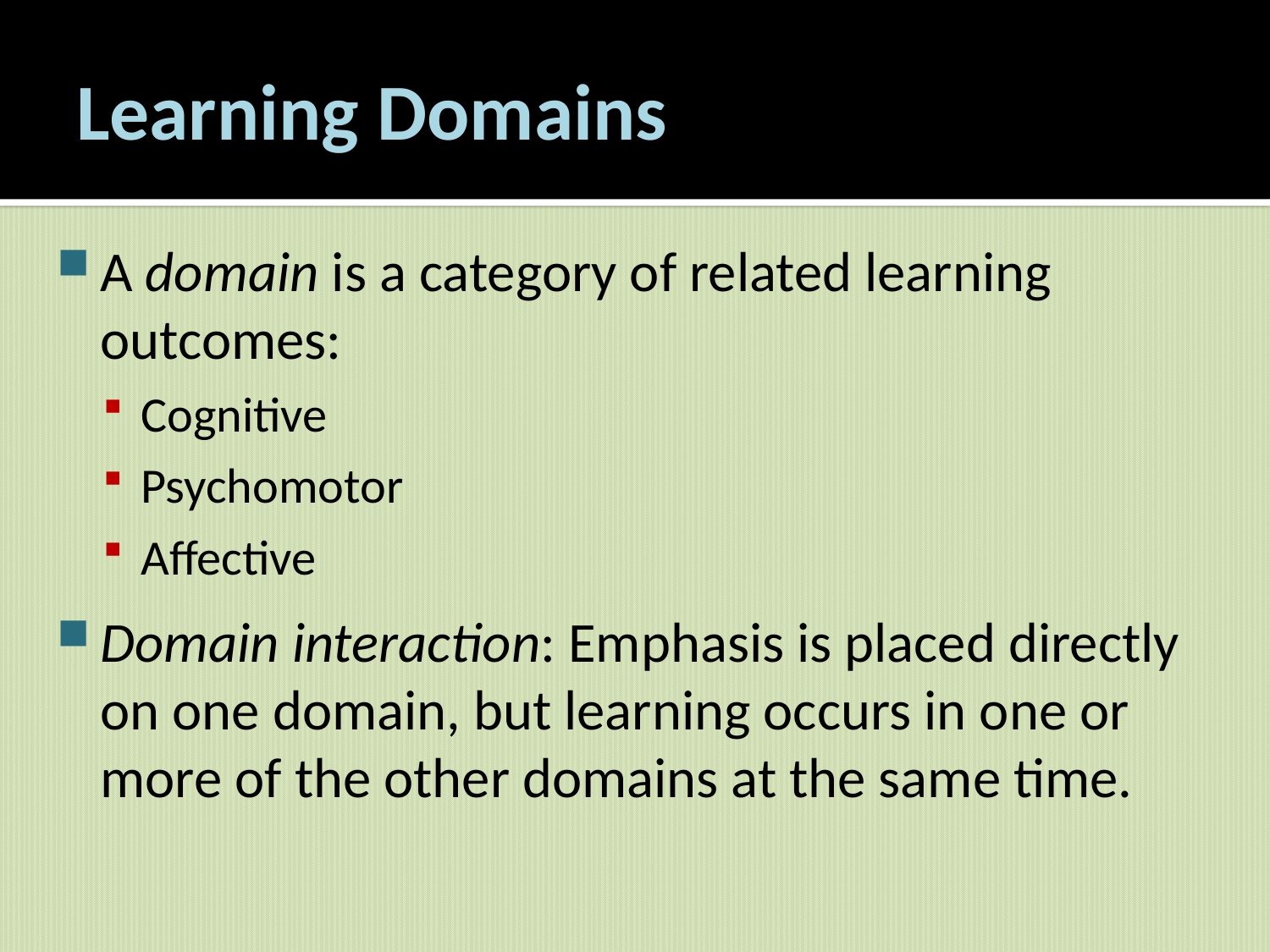

# Learning Domains
A domain is a category of related learning outcomes:
Cognitive
Psychomotor
Affective
Domain interaction: Emphasis is placed directly on one domain, but learning occurs in one or more of the other domains at the same time.